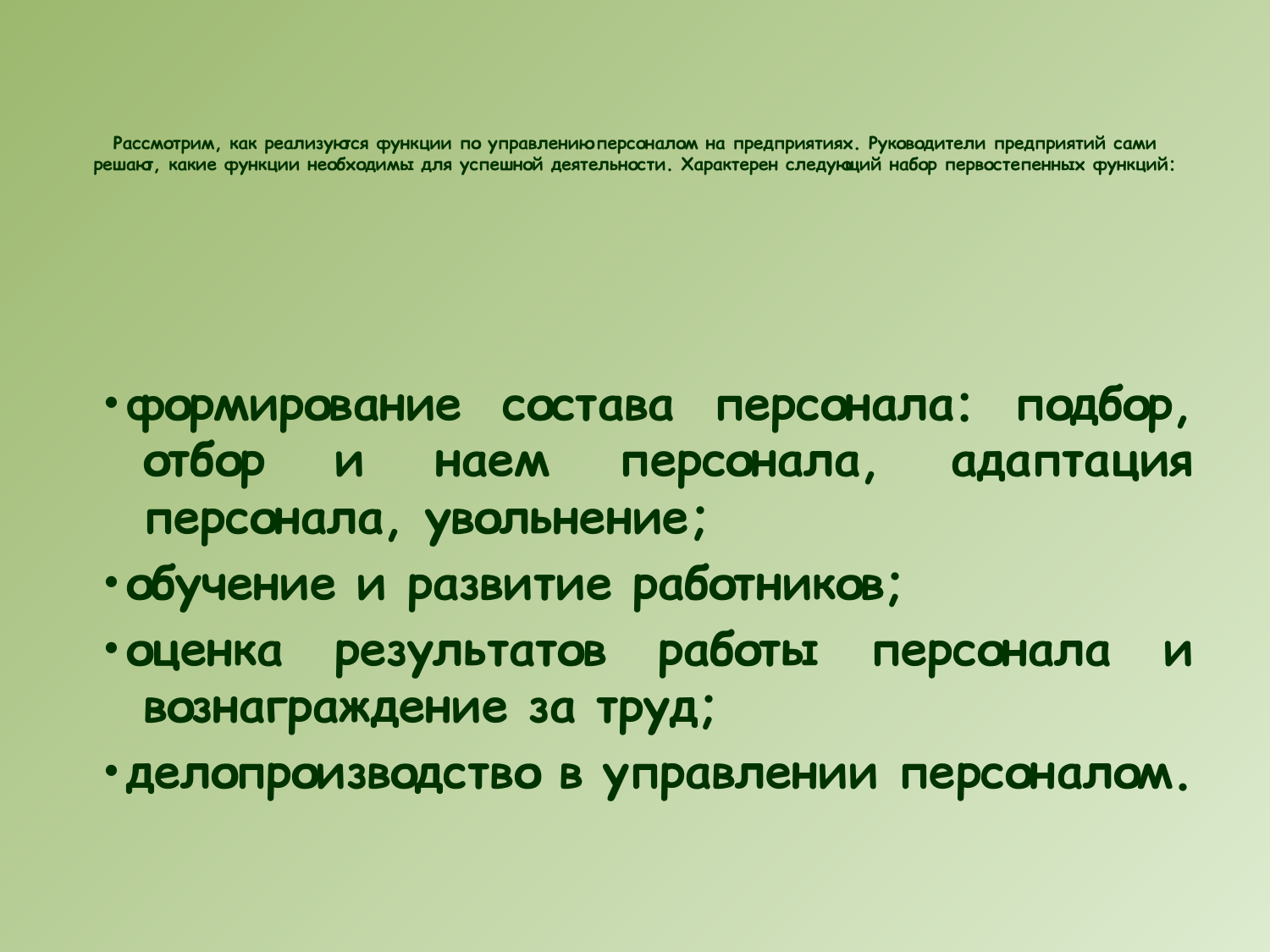

# Рассмотрим, как реализуются функции по управлению персоналом на предприятиях. Руководители предприятий сами решают, какие функции необходимы для успешной деятельности. Характерен следующий набор первостепенных функций:
•формирование состава персонала: подбор, отбор и наем персонала, адаптация персонала, увольнение;
•обучение и развитие работников;
•оценка результатов работы персонала и вознаграждение за труд;
•делопроизводство в управлении персоналом.